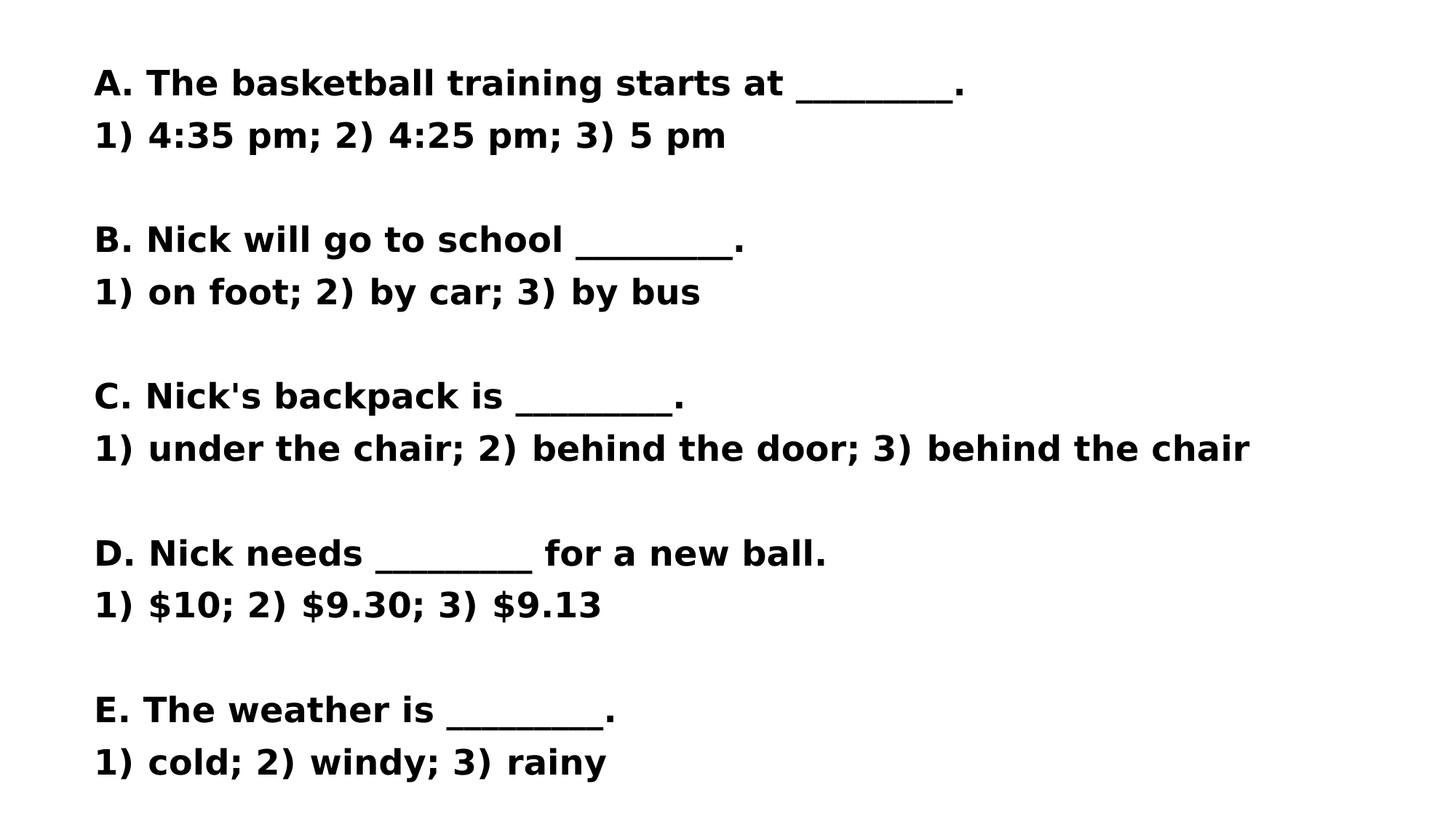

#
А. The basketball training starts at _________.
1)  4:35 pm; 2)  4:25 pm; 3)  5 pm

B. Nick will go to school _________.
1)  on foot; 2)  by car; 3)  by bus

C. Nick's backpack is _________.
1)  under the chair; 2)  behind the door; 3)  behind the chair

D. Nick needs _________ for a new ball.
1)  $10; 2)  $9.30; 3)  $9.13

E. The weather is _________.
1)  cold; 2)  windy; 3)  rainy